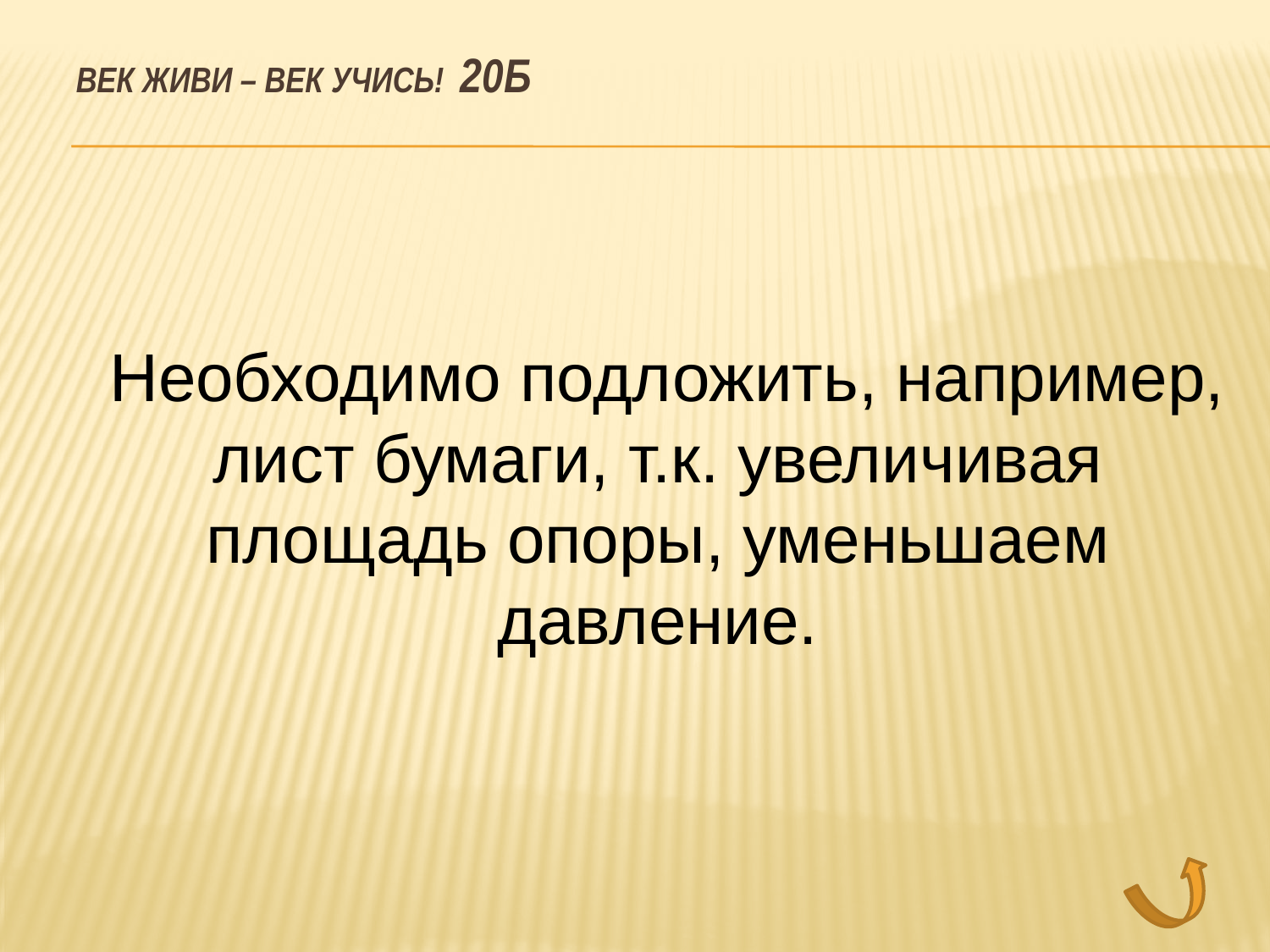

# Век живи – век учись!  20б
	 Необходимо подложить, например, лист бумаги, т.к. увеличивая площадь опоры, уменьшаем давление.